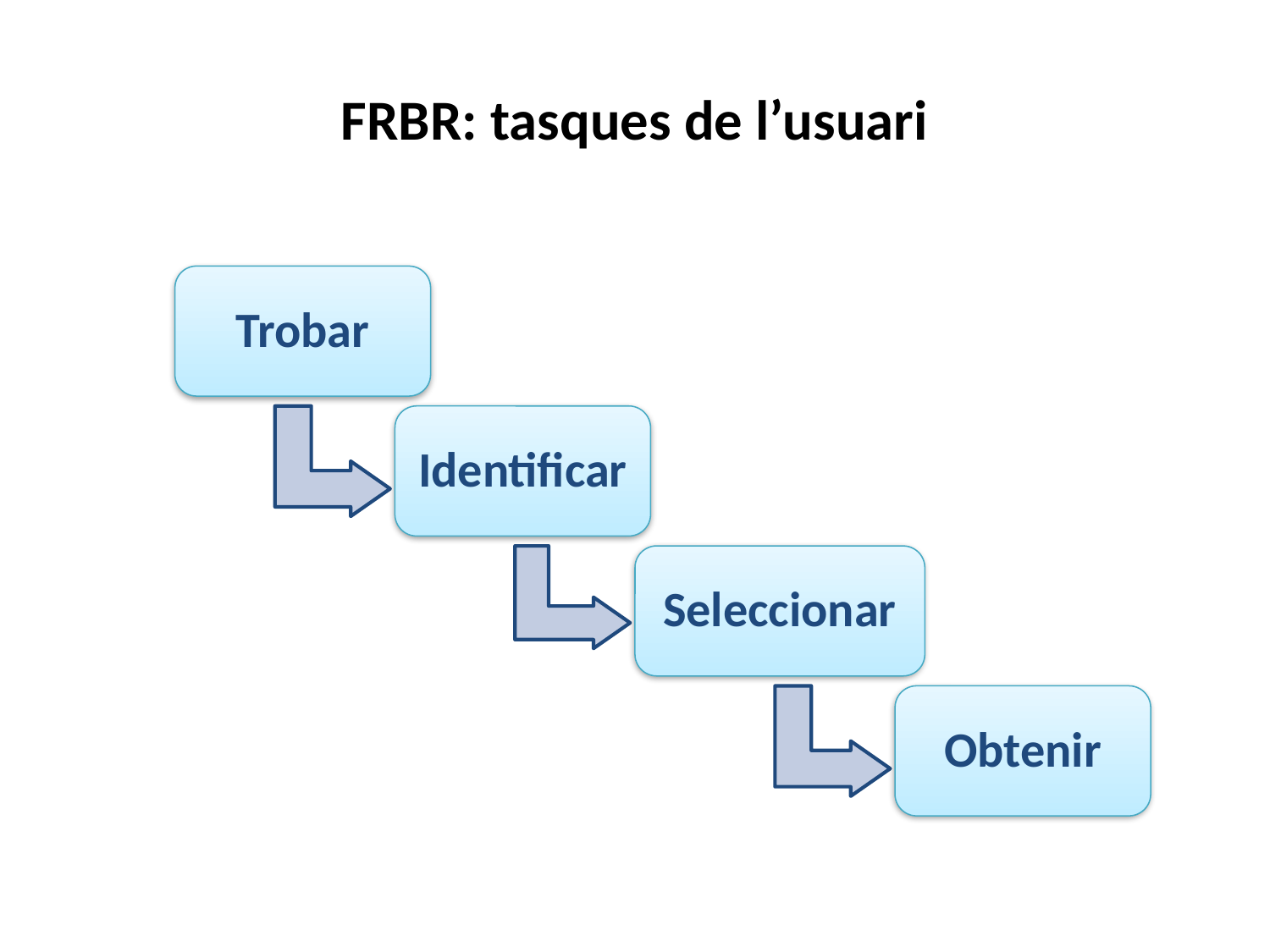

# FRBR: tasques de l’usuari

Trobar
Identificar
Seleccionar
Obtenir